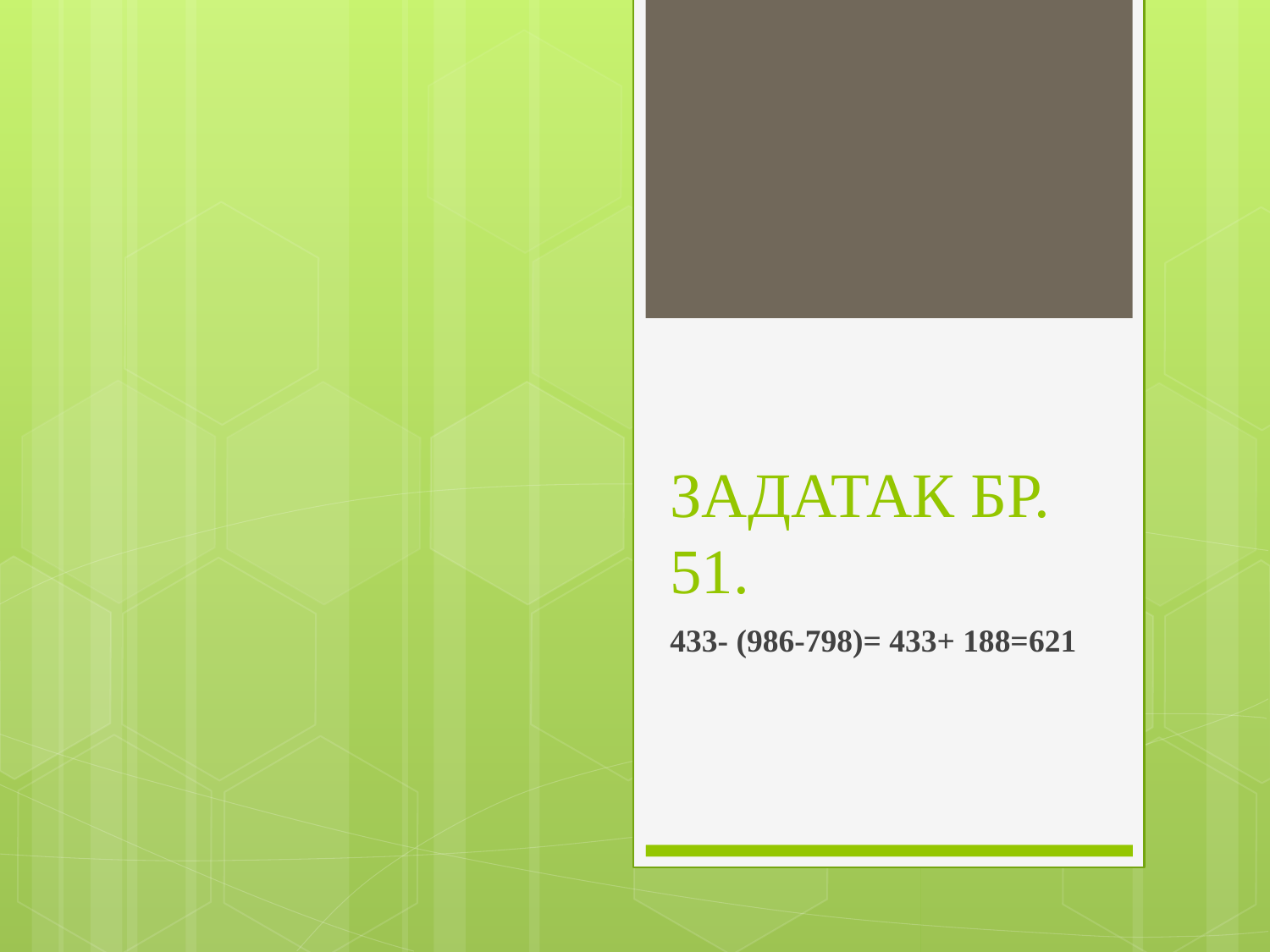

# ЗАДАТАК БР. 51.
433- (986-798)= 433+ 188=621